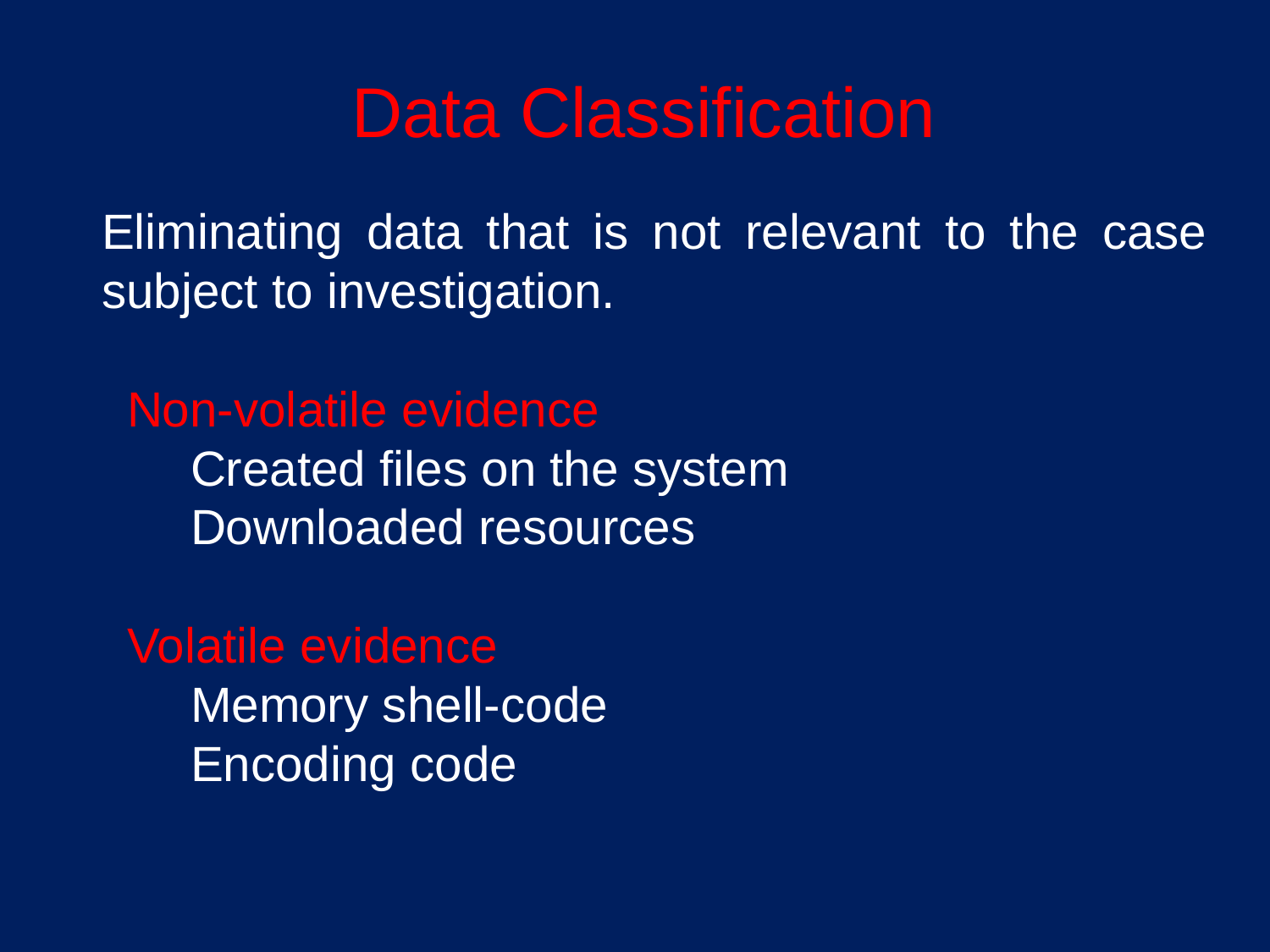

Data Classification
Eliminating data that is not relevant to the case subject to investigation.

Non-volatile evidence
Created files on the system
Downloaded resources

Volatile evidence
Memory shell-code
Encoding code